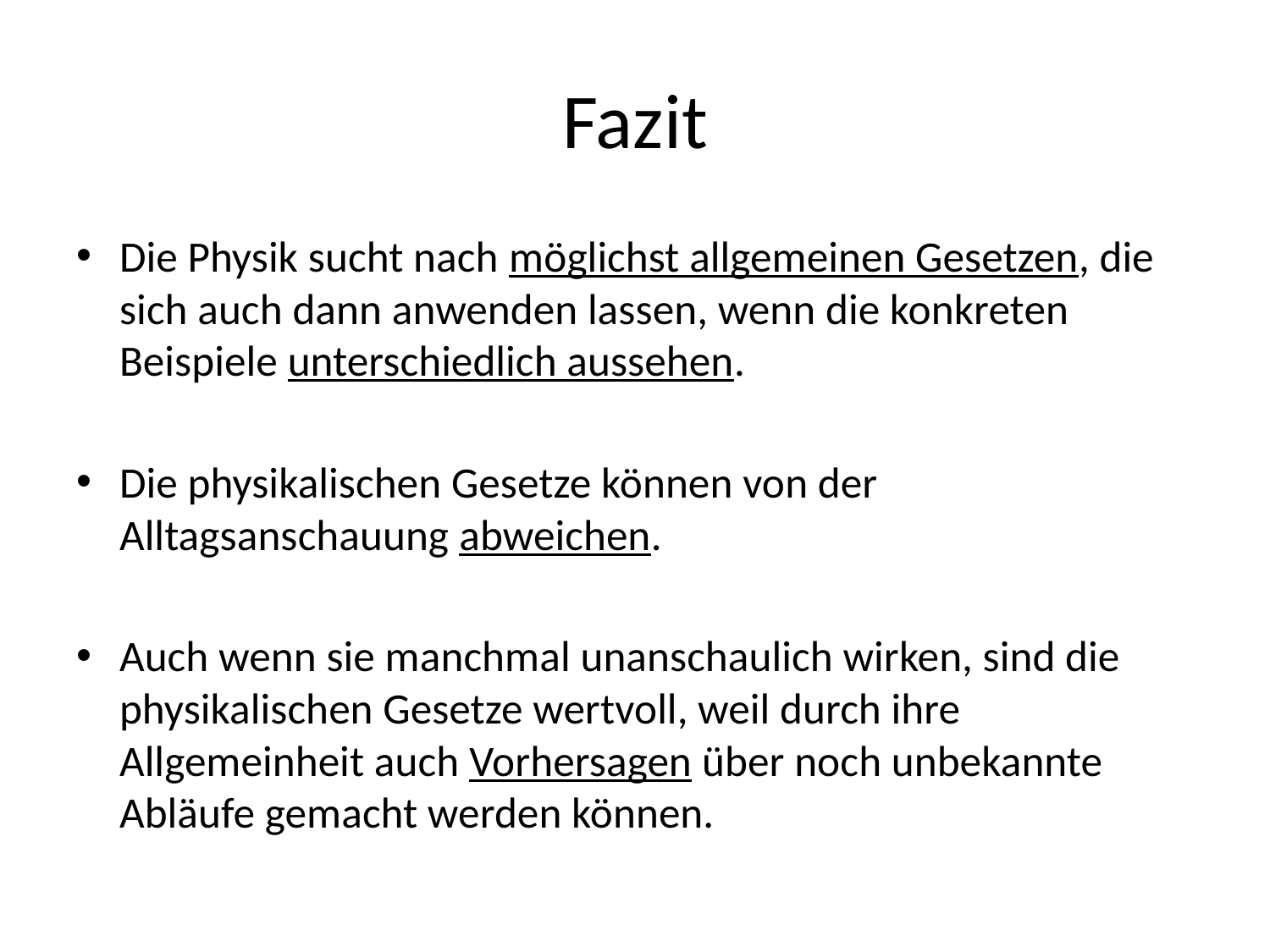

# Fazit
Die Physik sucht nach möglichst allgemeinen Gesetzen, die sich auch dann anwenden lassen, wenn die konkreten Beispiele unterschiedlich aussehen.

Die physikalischen Gesetze können von der Alltagsanschauung abweichen.

Auch wenn sie manchmal unanschaulich wirken, sind die physikalischen Gesetze wertvoll, weil durch ihre Allgemeinheit auch Vorhersagen über noch unbekannte Abläufe gemacht werden können.